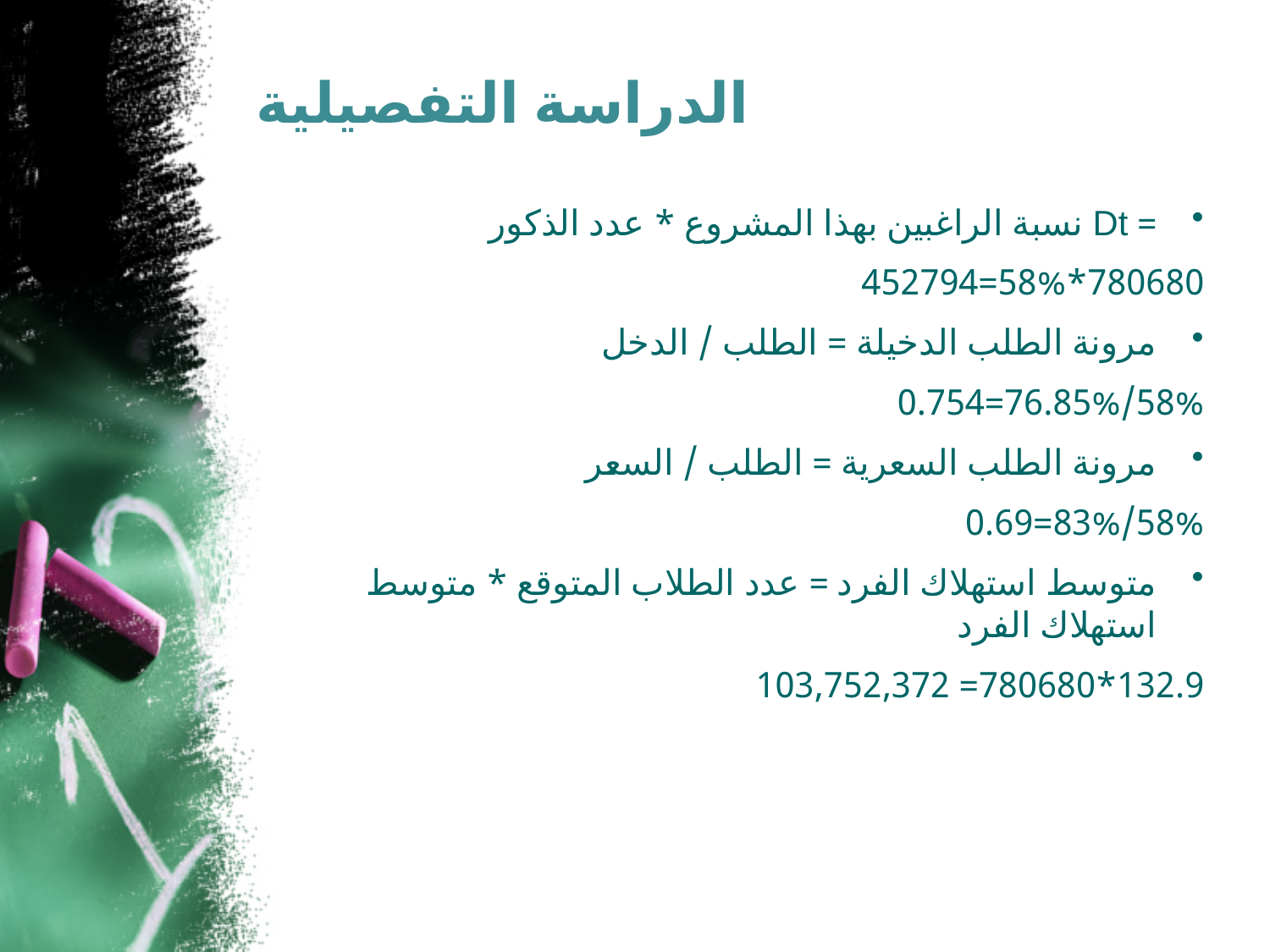

# الدراسة التفصيلية
= Dt نسبة الراغبين بهذا المشروع * عدد الذكور
780680*58%=452794
مرونة الطلب الدخيلة = الطلب / الدخل
58%/76.85%=0.754
مرونة الطلب السعرية = الطلب / السعر
58%/83%=0.69
متوسط استهلاك الفرد = عدد الطلاب المتوقع * متوسط استهلاك الفرد
132.9*780680= 103,752,372